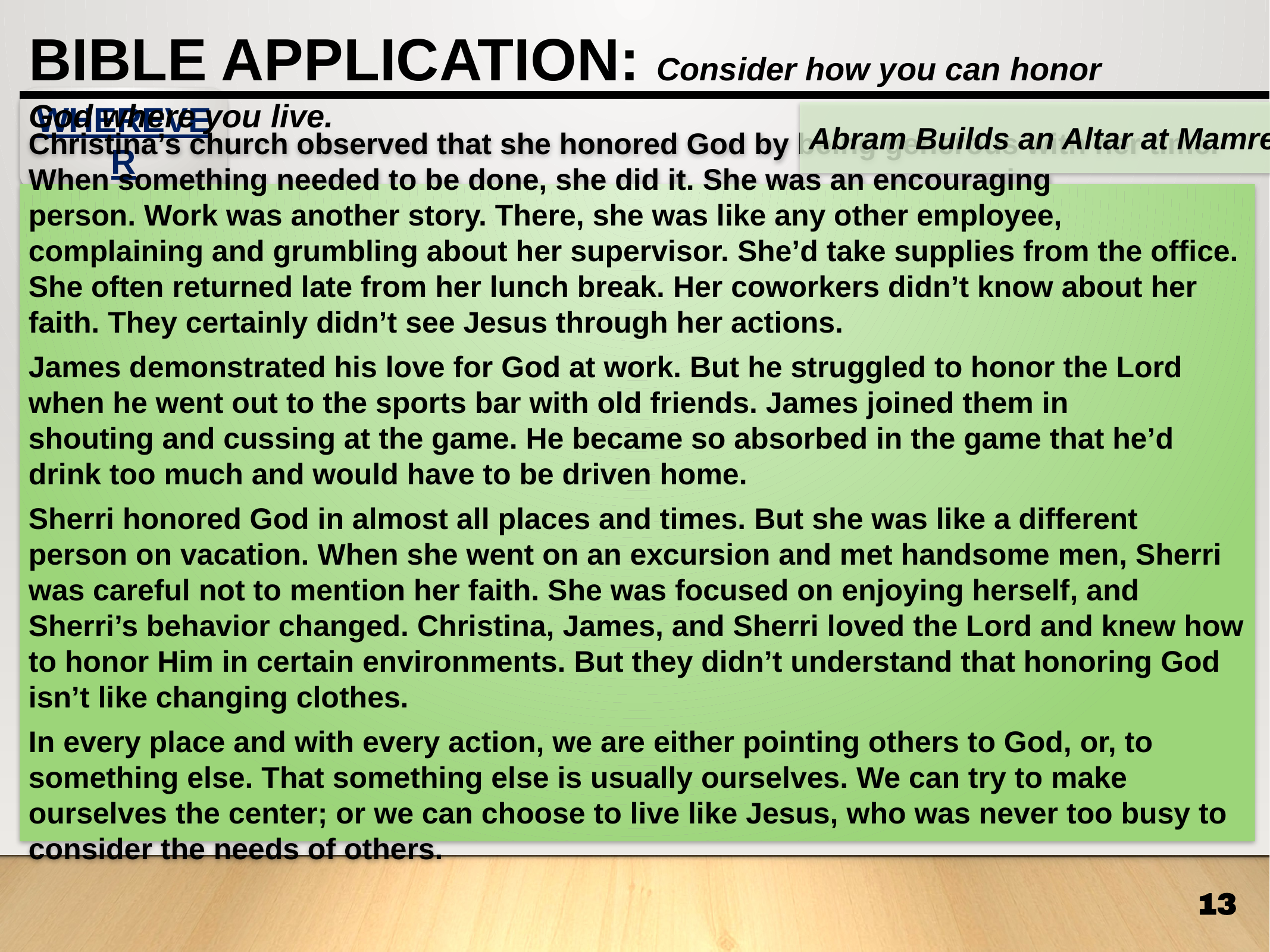

BIBLE APPLICATION: Consider how you can honor God where you live.

Abram Builds an Altar at Mamre
Wherever
Christina’s church observed that she honored God by being generous with her time. When something needed to be done, she did it. She was an encouraging person. Work was another story. There, she was like any other employee, complaining and grumbling about her supervisor. She’d take supplies from the office. She often returned late from her lunch break. Her coworkers didn’t know about her faith. They certainly didn’t see Jesus through her actions.

James demonstrated his love for God at work. But he struggled to honor the Lord when he went out to the sports bar with old friends. James joined them in shouting and cussing at the game. He became so absorbed in the game that he’d drink too much and would have to be driven home.

Sherri honored God in almost all places and times. But she was like a different person on vacation. When she went on an excursion and met handsome men, Sherri was careful not to mention her faith. She was focused on enjoying herself, and Sherri’s behavior changed. Christina, James, and Sherri loved the Lord and knew how to honor Him in certain environments. But they didn’t understand that honoring God isn’t like changing clothes.

In every place and with every action, we are either pointing others to God, or, to something else. That something else is usually ourselves. We can try to make ourselves the center; or we can choose to live like Jesus, who was never too busy to consider the needs of others.

13